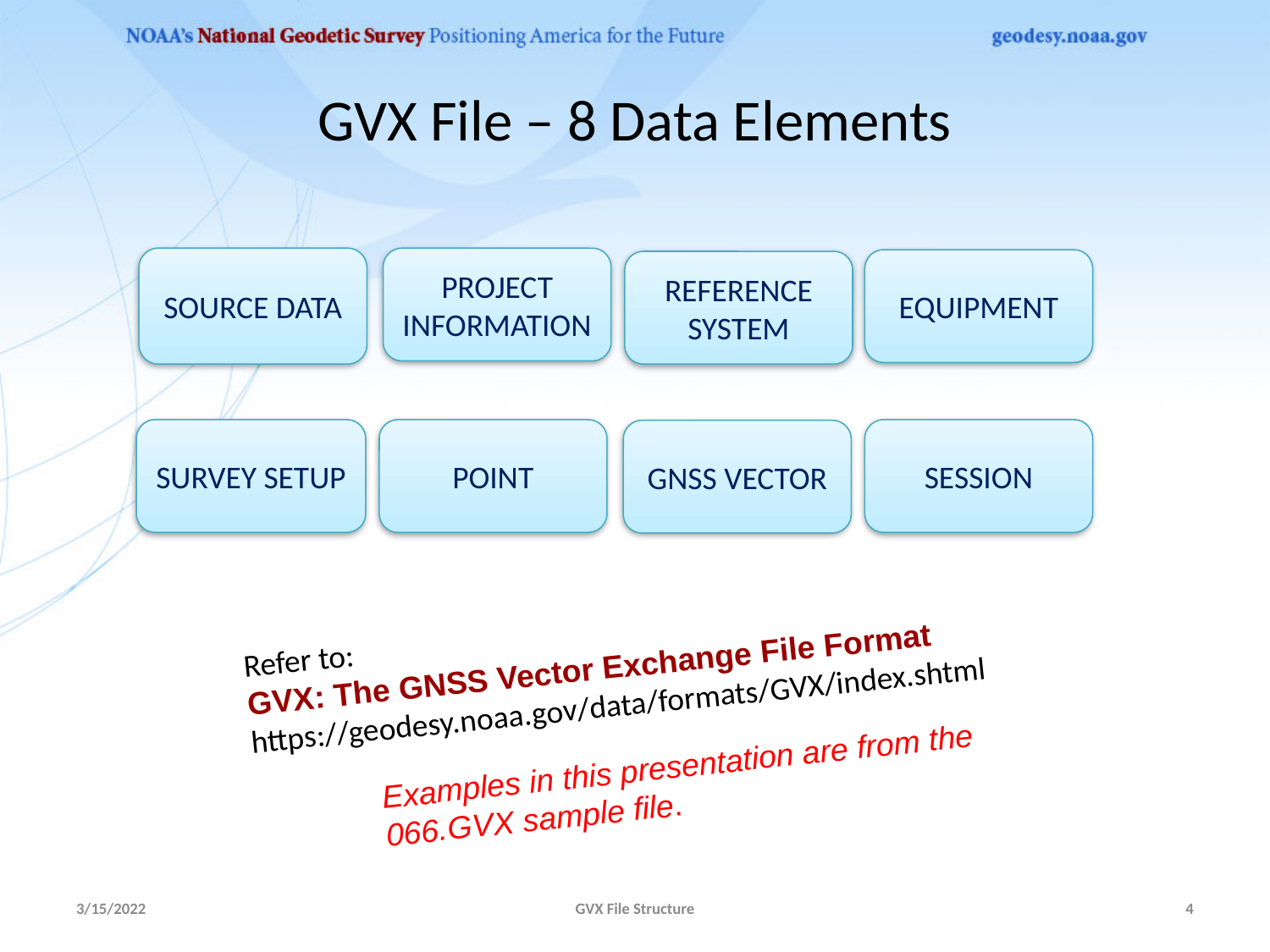

# GVX File – 8 Data Elements
SOURCE DATA
PROJECT INFORMATION
EQUIPMENT
REFERENCE SYSTEM
SURVEY SETUP
POINT
SESSION
GNSS VECTOR
Refer to:
GVX: The GNSS Vector Exchange File Format
https://geodesy.noaa.gov/data/formats/GVX/index.shtml
Examples in this presentation are from the 066.GVX sample file.
3/15/2022
GVX File Structure
4